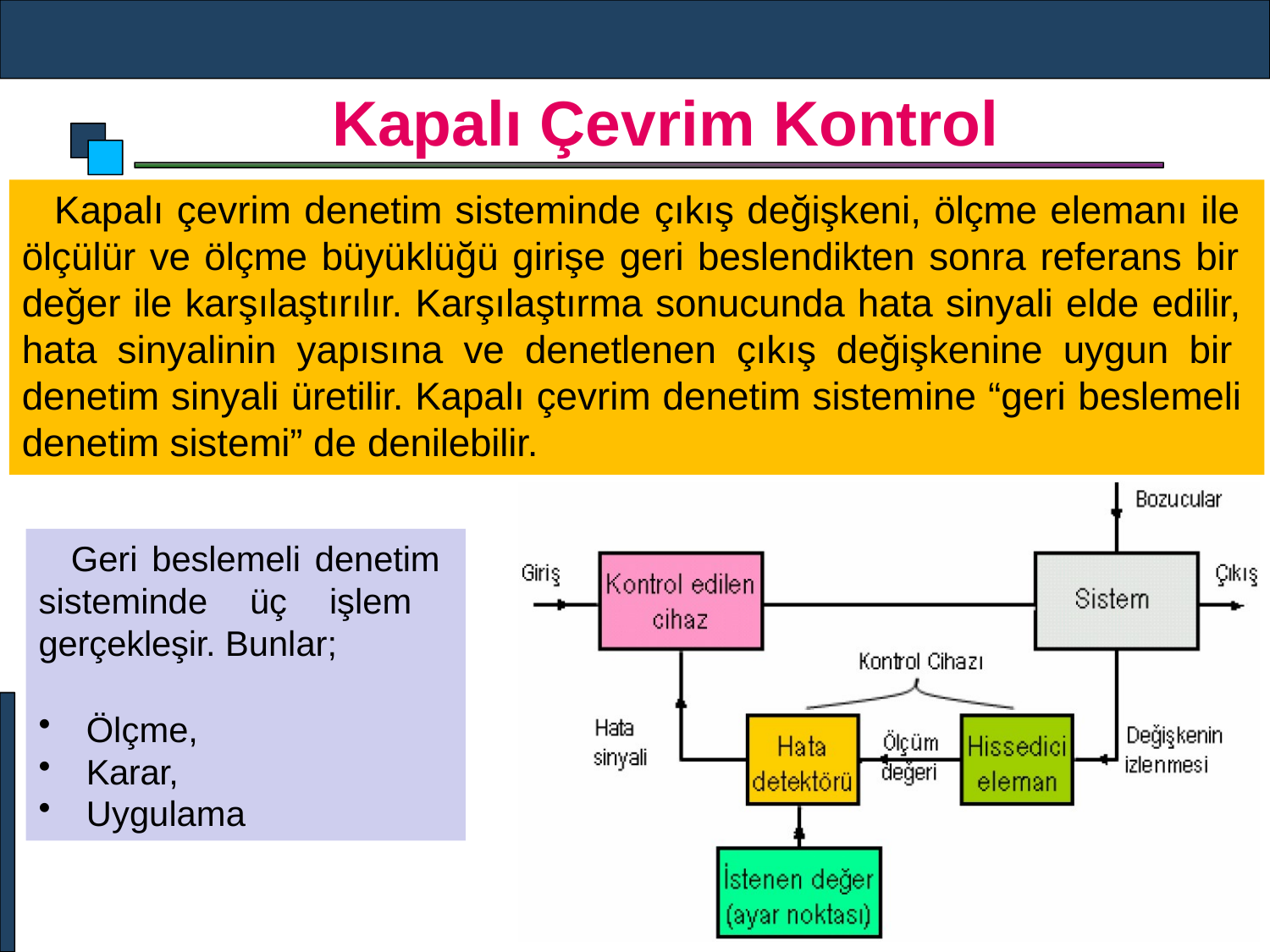

# Kapalı Çevrim Kontrol

Kapalı çevrim denetim sisteminde çıkış değişkeni, ölçme elemanı ile  ölçülür ve ölçme büyüklüğü girişe geri beslendikten sonra referans bir  değer ile karşılaştırılır. Karşılaştırma sonucunda hata sinyali elde edilir,  hata sinyalinin yapısına ve denetlenen çıkış değişkenine uygun bir  denetim sinyali üretilir. Kapalı çevrim denetim sistemine “geri beslemeli  denetim sistemi” de denilebilir.

Geri beslemeli denetim  sisteminde üç işlem  gerçekleşir. Bunlar;

Ölçme,
Karar,
Uygulama